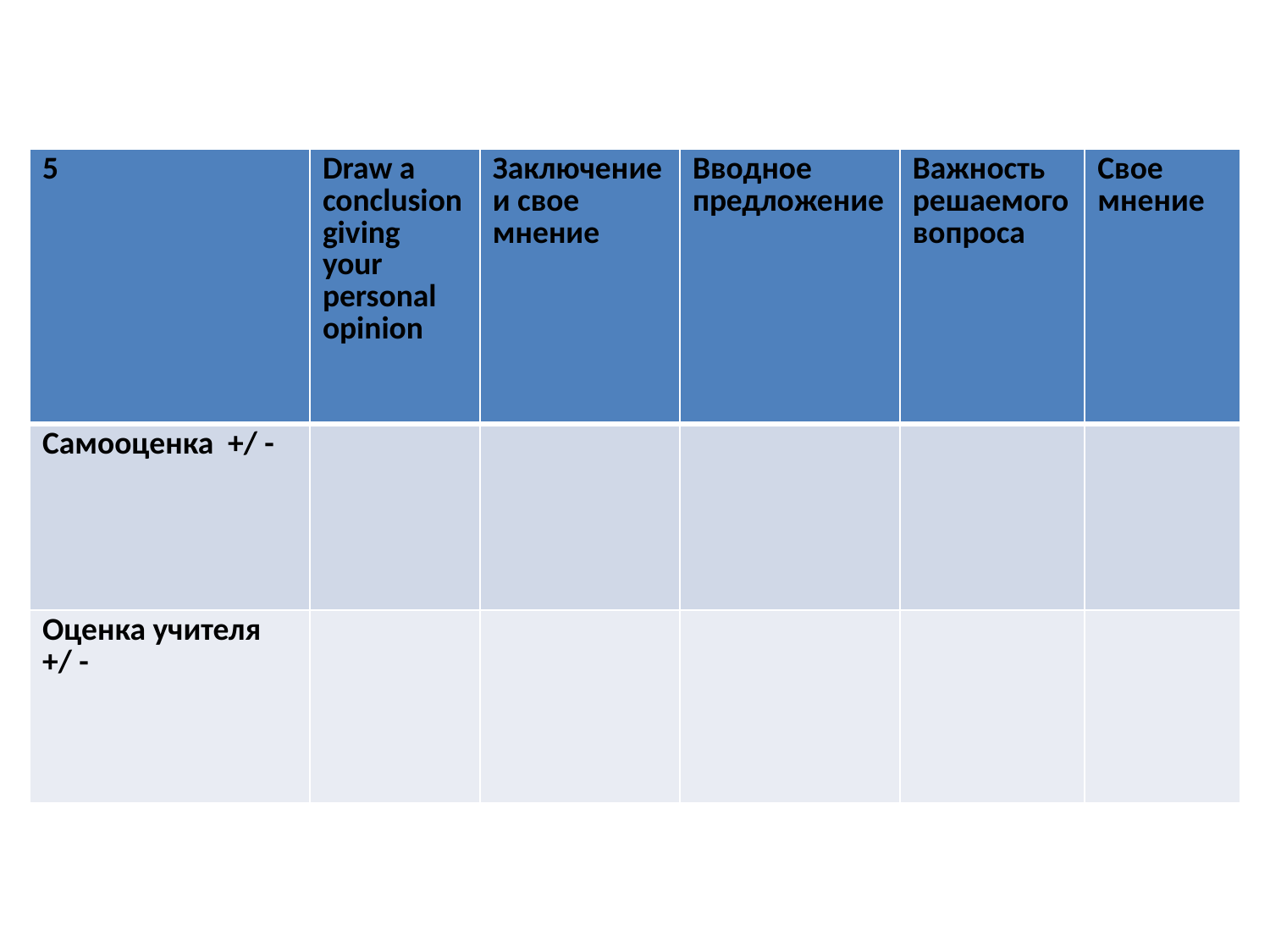

#
| 5 | Draw a conclusion giving your personal opinion | Заключение и свое мнение | Вводное предложение | Важность решаемого вопроса | Свое мнение |
| --- | --- | --- | --- | --- | --- |
| Самооценка +/ - |  |  |  |  |  |
| Оценка учителя +/ - |  |  |  |  |  |